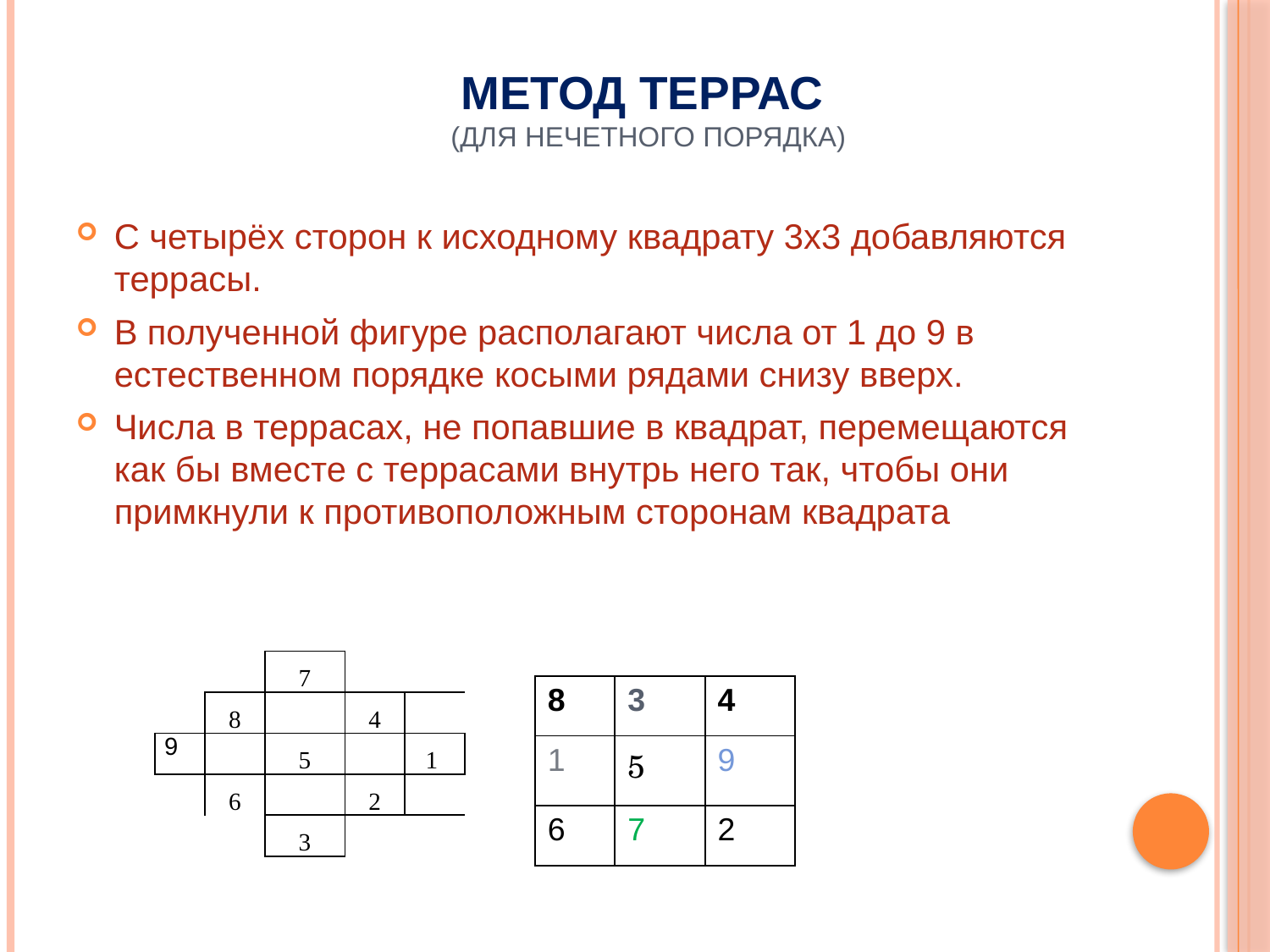

# Метод террас (для нечетного порядка)

С четырёх сторон к исходному квадрату 3х3 добавляются террасы.
В полученной фигуре располагают числа от 1 до 9 в естественном порядке косыми рядами снизу вверх.
Числа в террасах, не попавшие в квадрат, перемещаются как бы вместе с террасами внутрь него так, чтобы они примкнули к противоположным сторонам квадрата

|  |  | 7 |  |  |
| --- | --- | --- | --- | --- |
|  | 8 |  | 4 |  |
| 9 |  | 5 |  | 1 |
|  | 6 |  | 2 |  |
|  |  | 3 |  |  |
| 8 | 3 | 4 |
| --- | --- | --- |
| 1 | 5 | 9 |
| 6 | 7 | 2 |